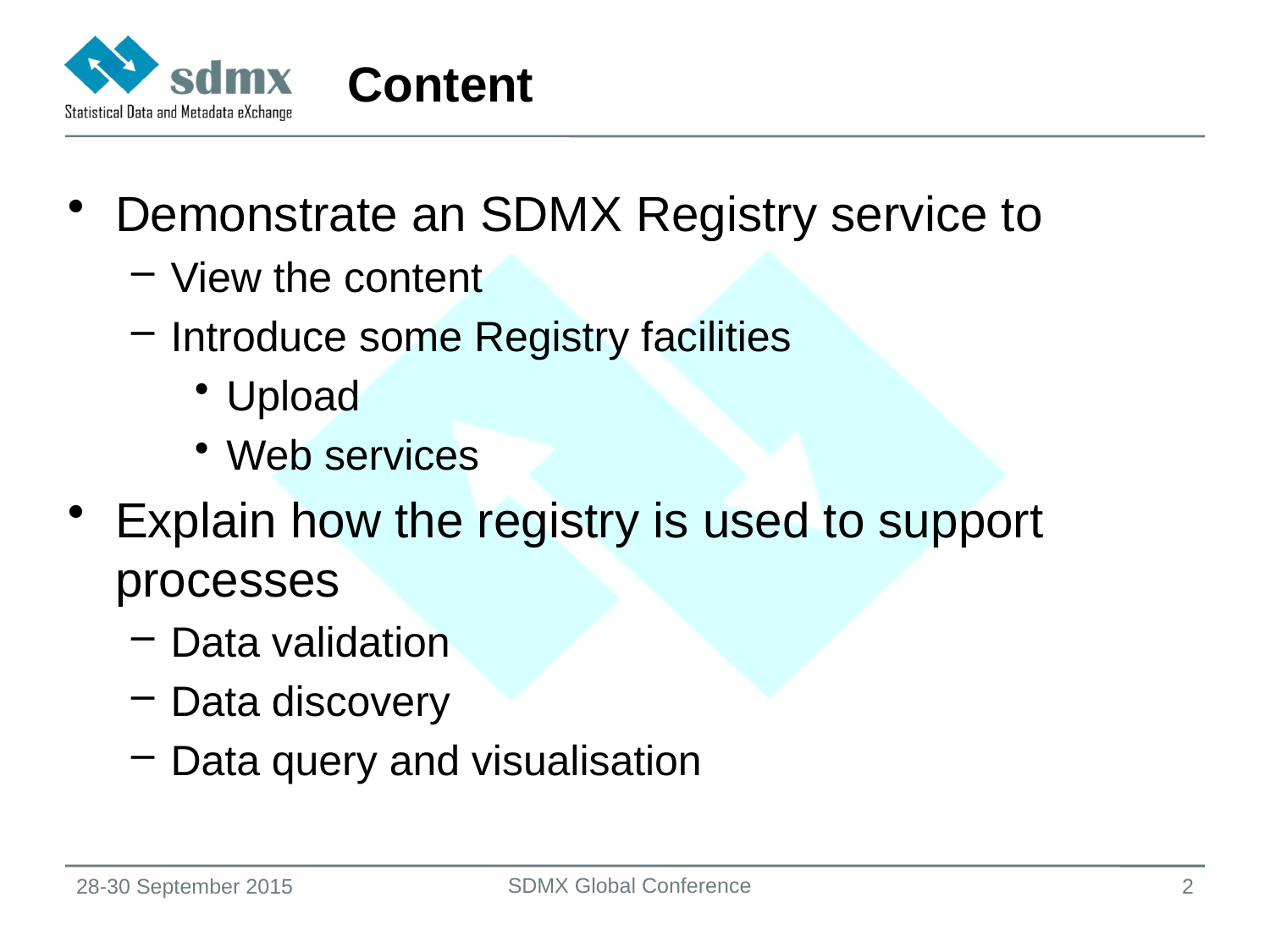

# Content
Demonstrate an SDMX Registry service to
View the content
Introduce some Registry facilities
Upload
Web services
Explain how the registry is used to support processes
Data validation
Data discovery
Data query and visualisation

SDMX Global Conference
28-30 September 2015
2